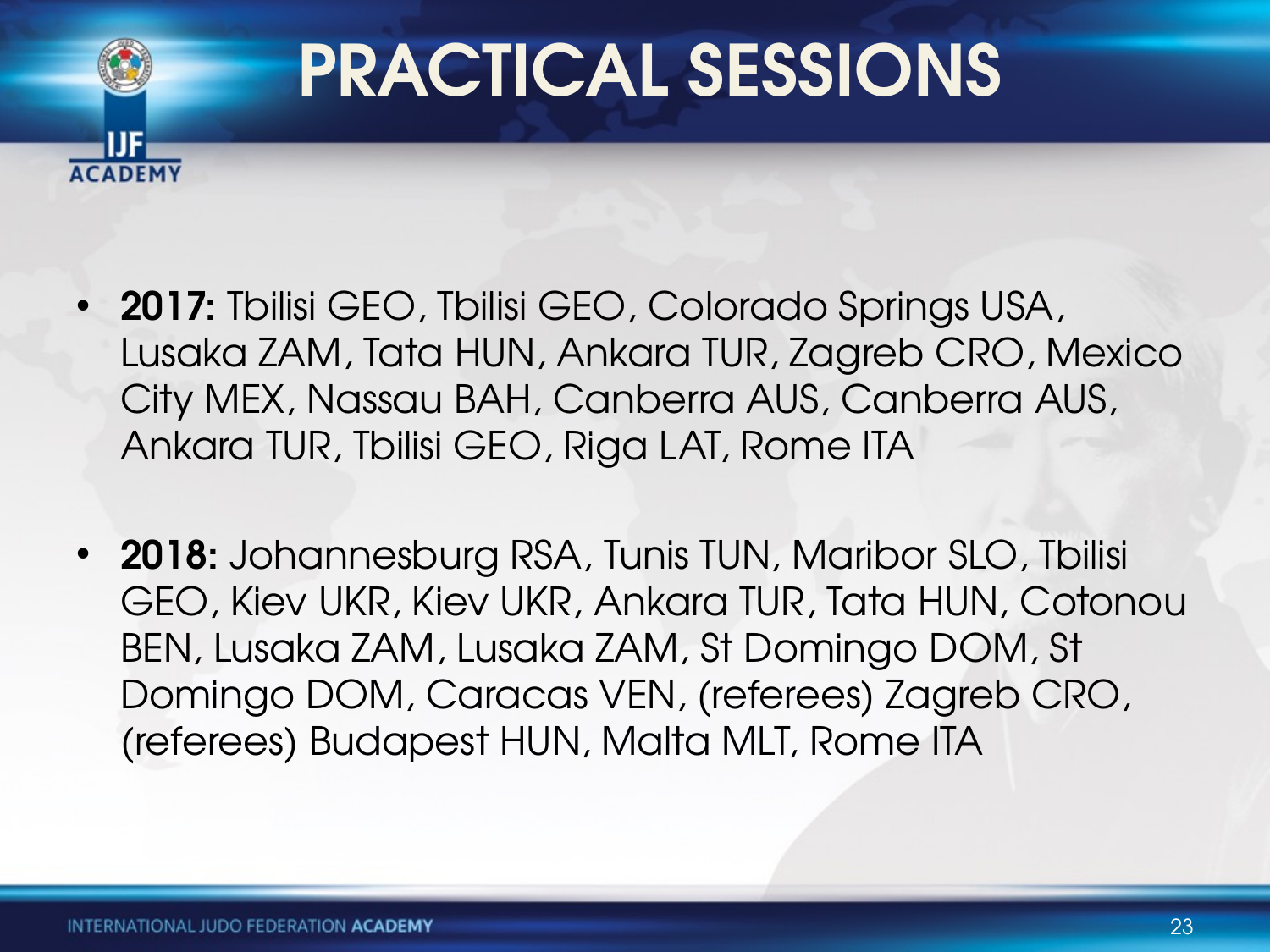

# PRACTICAL SESSIONS

2017: Tbilisi GEO, Tbilisi GEO, Colorado Springs USA, Lusaka ZAM, Tata HUN, Ankara TUR, Zagreb CRO, Mexico City MEX, Nassau BAH, Canberra AUS, Canberra AUS, Ankara TUR, Tbilisi GEO, Riga LAT, Rome ITA

2018: Johannesburg RSA, Tunis TUN, Maribor SLO, Tbilisi GEO, Kiev UKR, Kiev UKR, Ankara TUR, Tata HUN, Cotonou BEN, Lusaka ZAM, Lusaka ZAM, St Domingo DOM, St Domingo DOM, Caracas VEN, (referees) Zagreb CRO, (referees) Budapest HUN, Malta MLT, Rome ITA
23